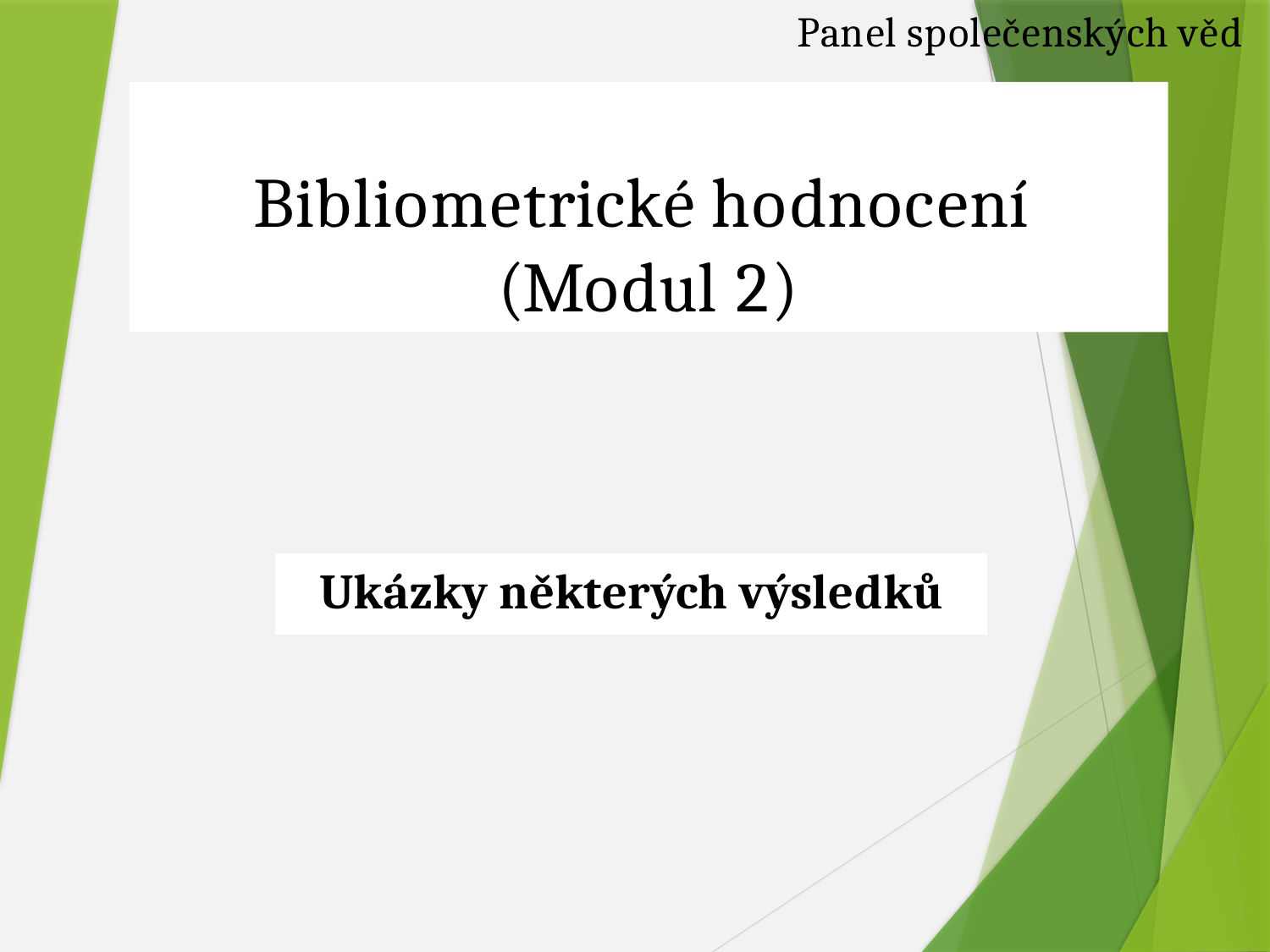

Panel společenských věd
# Bibliometrické hodnocení (Modul 2)
Ukázky některých výsledků